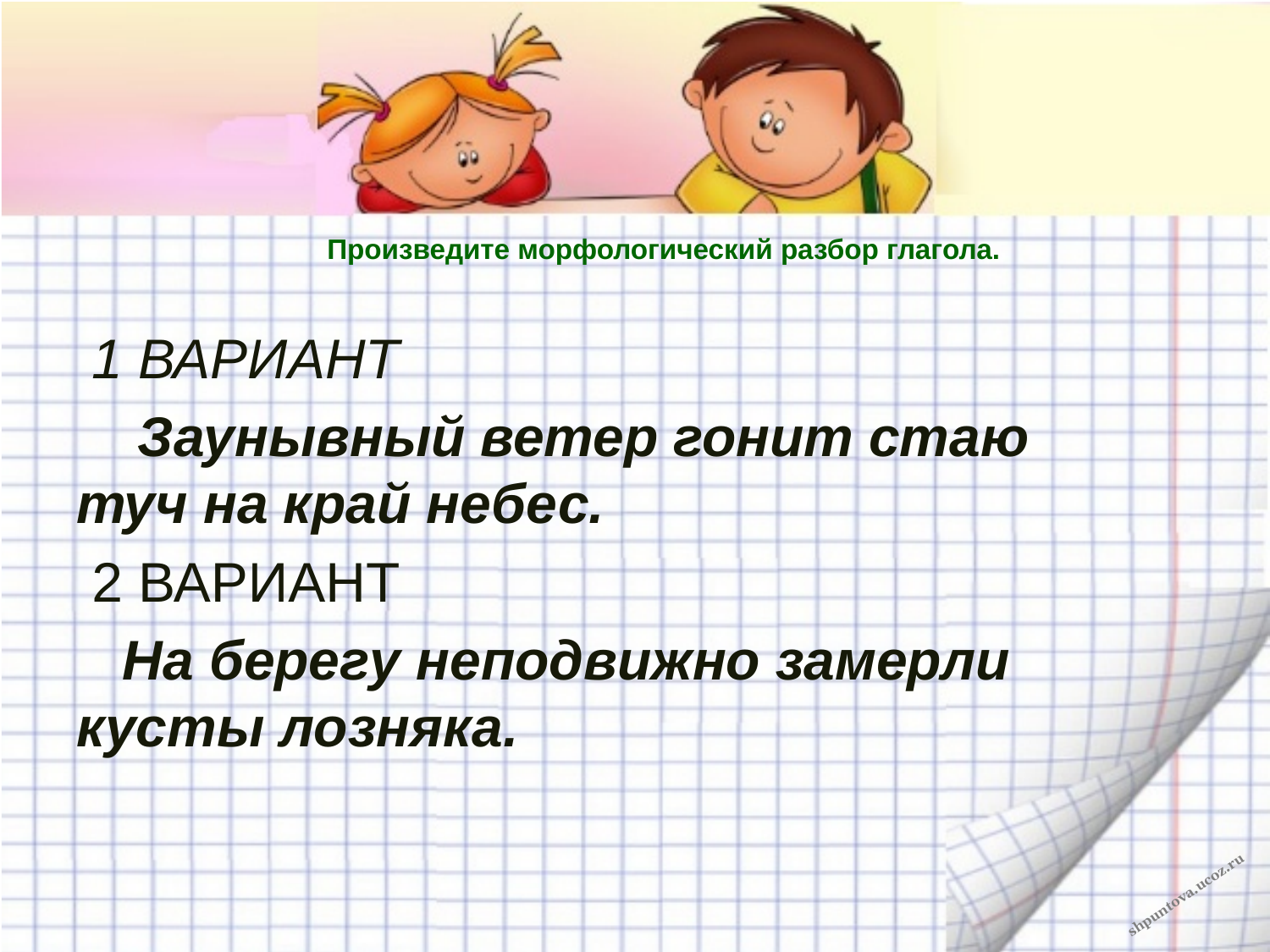

# Произведите морфологический разбор глагола.
 1 ВАРИАНТ
    Заунывный ветер гонит стаю туч на край небес.
 2 ВАРИАНТ
   На берегу неподвижно замерли кусты лозняка.